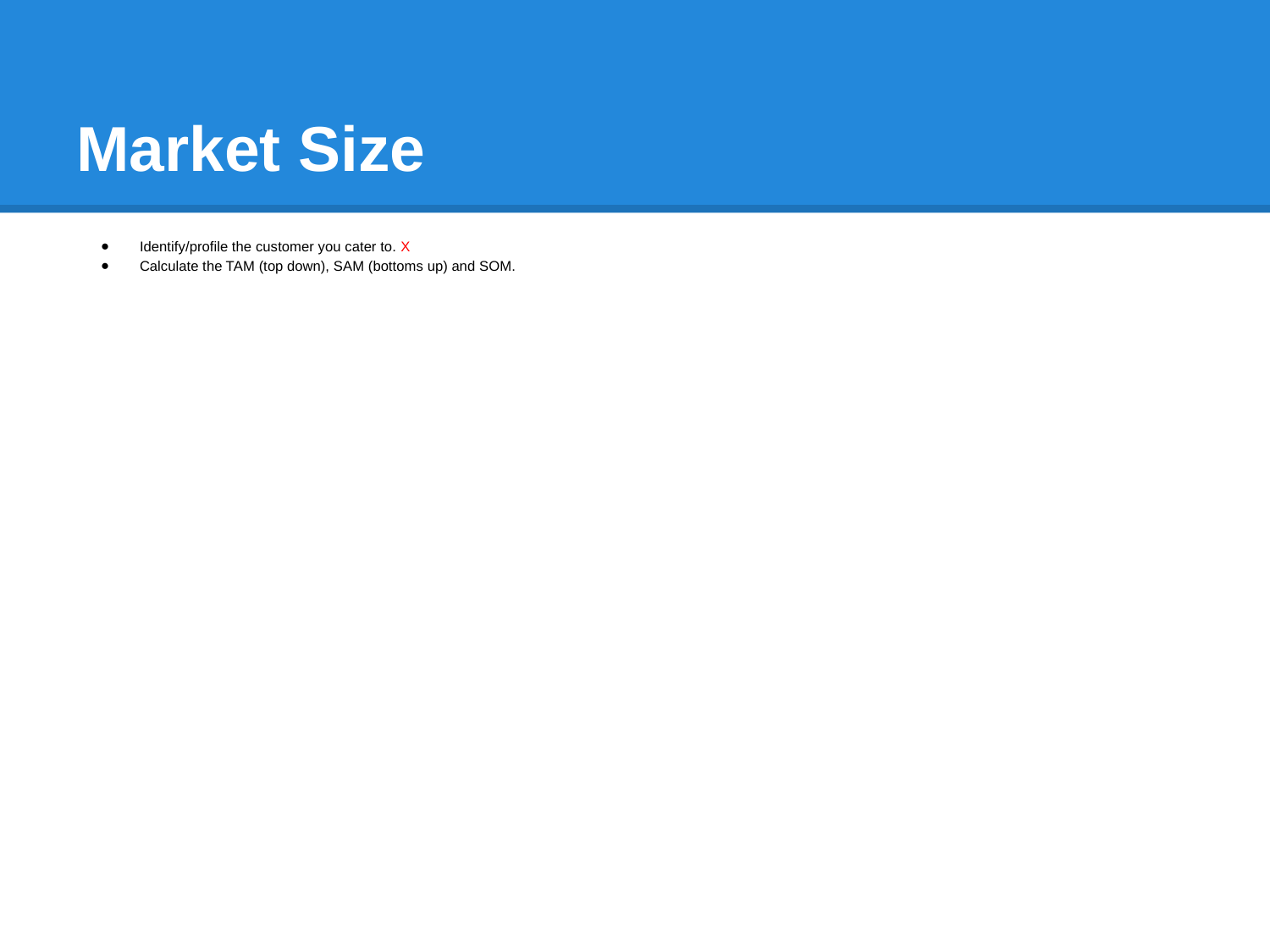

# Market Size
Identify/profile the customer you cater to. X
Calculate the TAM (top down), SAM (bottoms up) and SOM.